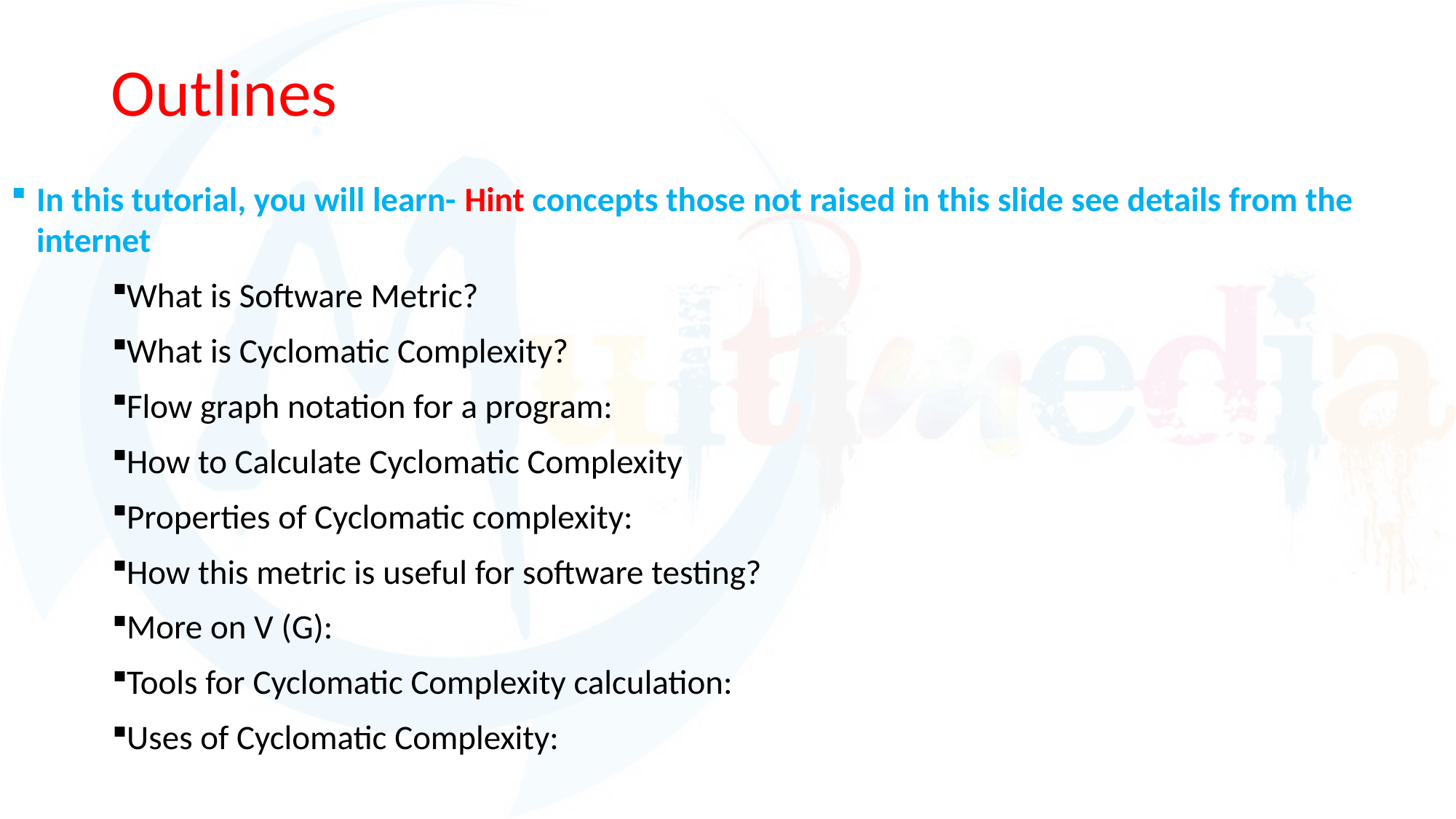

# Outlines
In this tutorial, you will learn- Hint concepts those not raised in this slide see details from the internet
What is Software Metric?
What is Cyclomatic Complexity?
Flow graph notation for a program:
How to Calculate Cyclomatic Complexity
Properties of Cyclomatic complexity:
How this metric is useful for software testing?
More on V (G):
Tools for Cyclomatic Complexity calculation:
Uses of Cyclomatic Complexity: